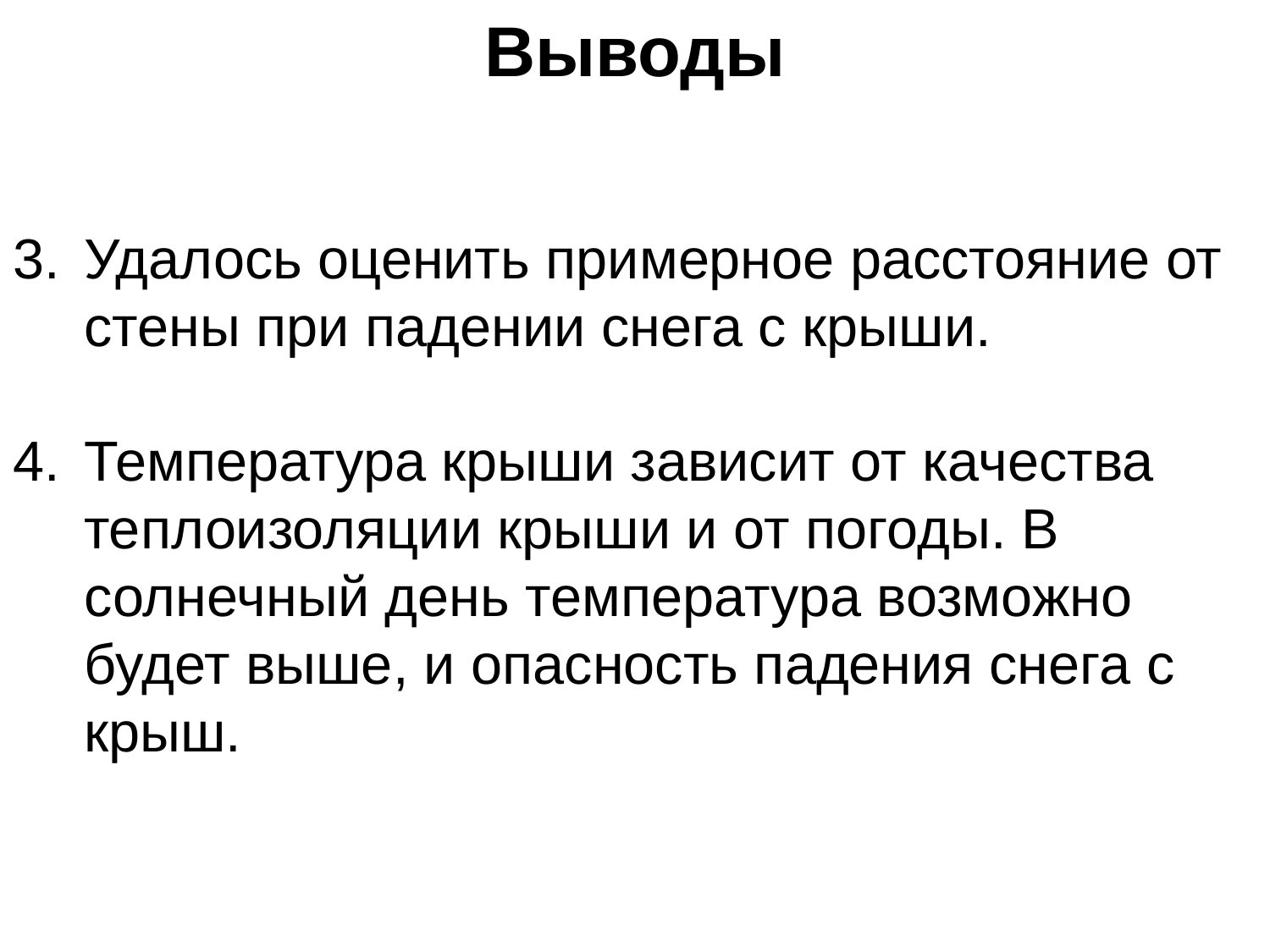

Выводы
Удалось оценить примерное расстояние от стены при падении снега с крыши.

Температура крыши зависит от качества теплоизоляции крыши и от погоды. В солнечный день температура возможно будет выше, и опасность падения снега с крыш.